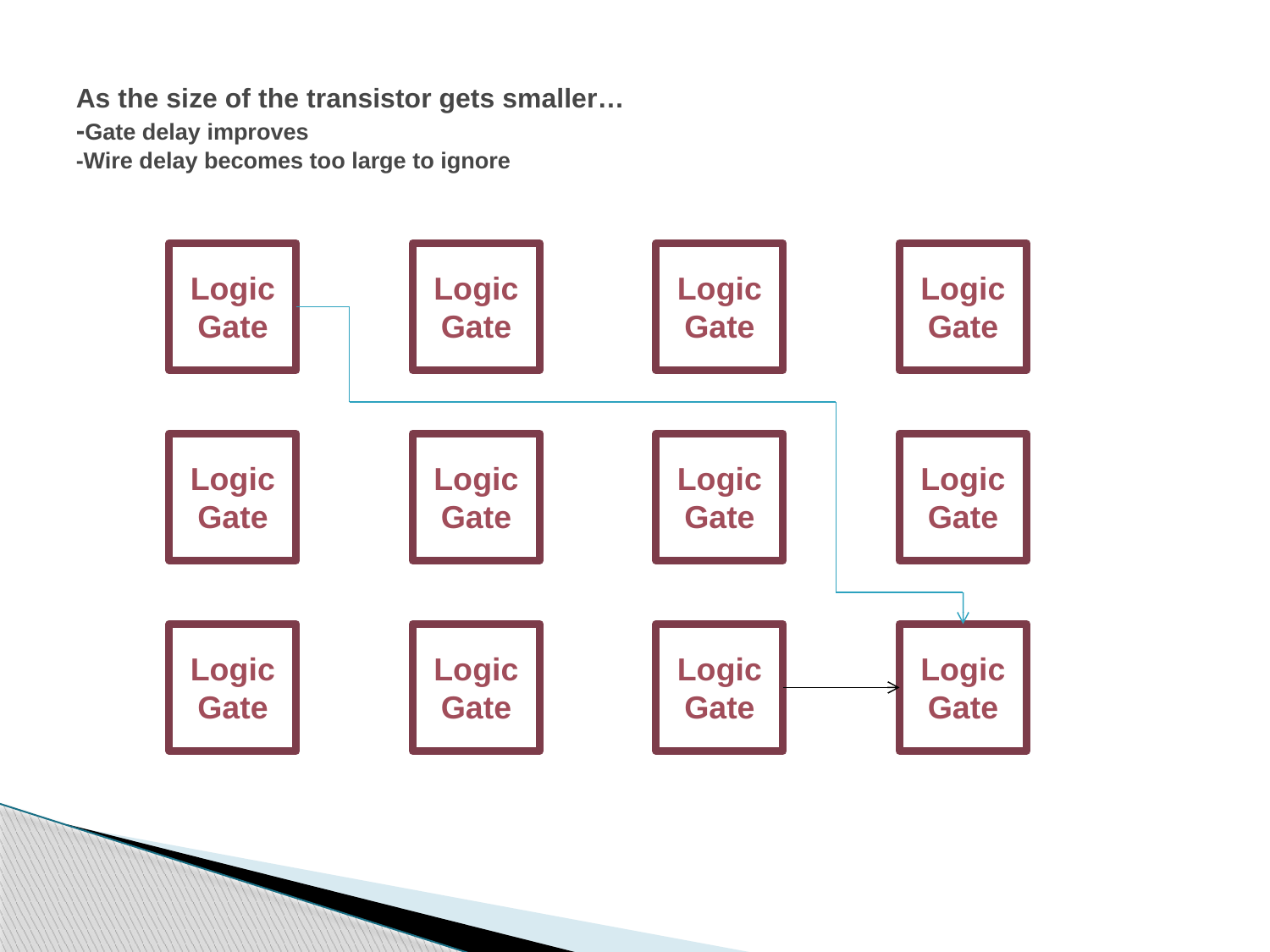

# As the size of the transistor gets smaller… -Gate delay improves -Wire delay becomes too large to ignore
Logic Gate
Logic Gate
Logic Gate
Logic Gate
Logic Gate
Logic Gate
Logic Gate
Logic Gate
Logic Gate
Logic Gate
Logic Gate
Logic Gate